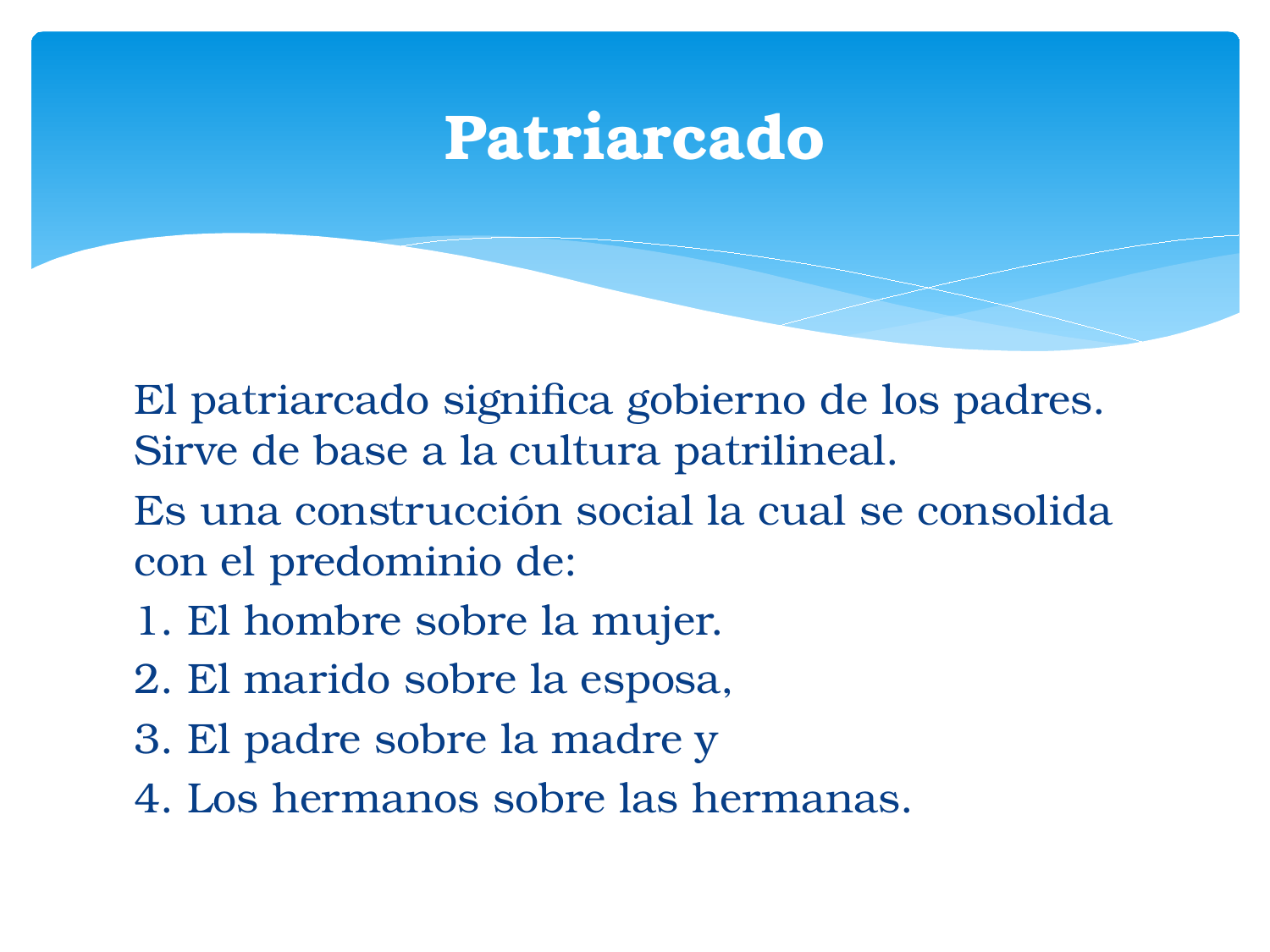

# Patriarcado
El patriarcado significa gobierno de los padres. Sirve de base a la cultura patrilineal.
Es una construcción social la cual se consolida con el predominio de:
1. El hombre sobre la mujer.
2. El marido sobre la esposa,
3. El padre sobre la madre y
4. Los hermanos sobre las hermanas.